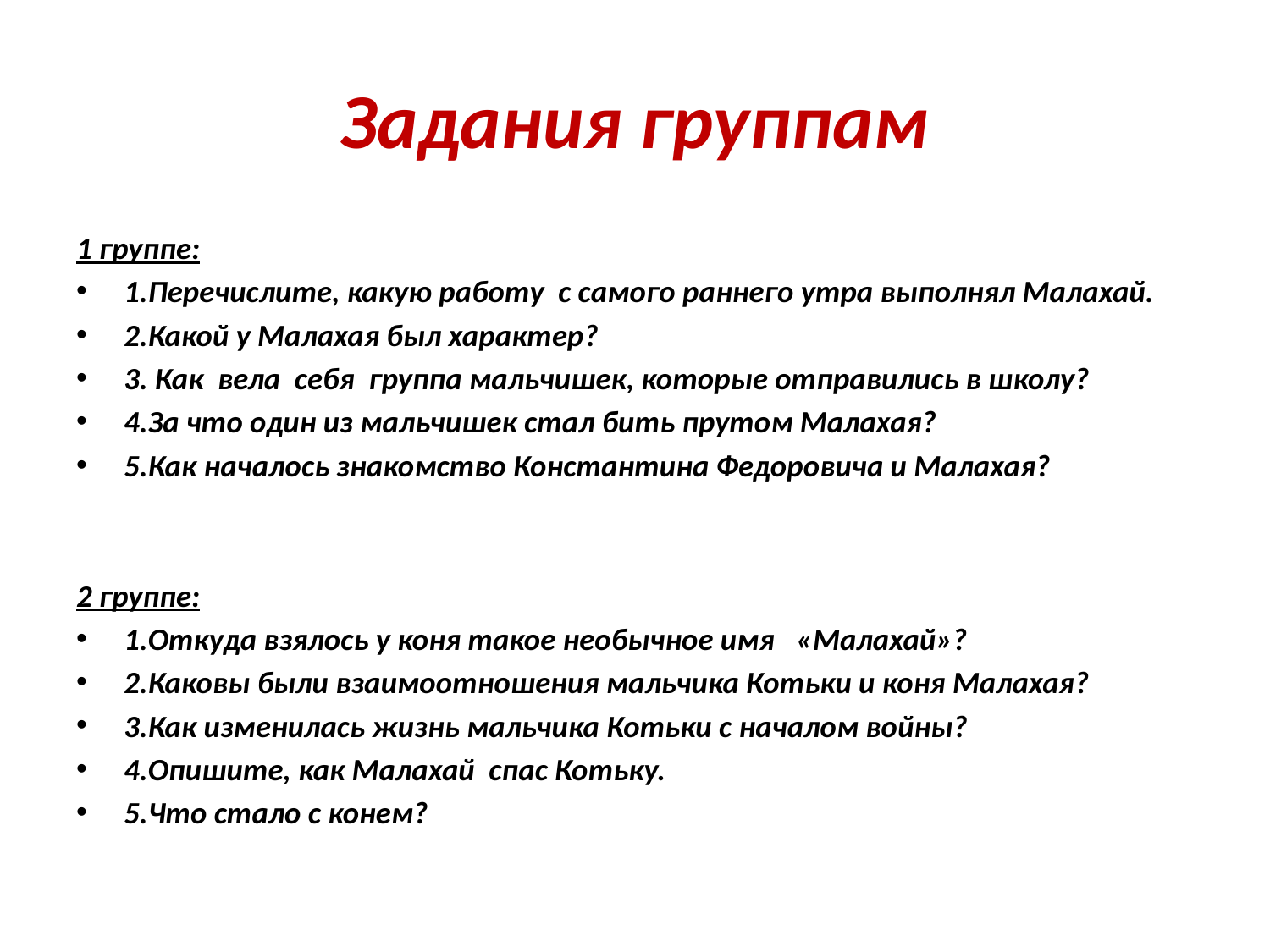

# Задания группам
1 группе:
1.Перечислите, какую работу  с самого раннего утра выполнял Малахай.
2.Какой у Малахая был характер?
3. Как  вела  себя  группа мальчишек, которые отправились в школу?
4.За что один из мальчишек стал бить прутом Малахая?
5.Как началось знакомство Константина Федоровича и Малахая?

2 группе:
1.Откуда взялось у коня такое необычное имя   «Малахай»?
2.Каковы были взаимоотношения мальчика Котьки и коня Малахая?
3.Как изменилась жизнь мальчика Котьки с началом войны?
4.Опишите, как Малахай  спас Котьку.
5.Что стало с конем?